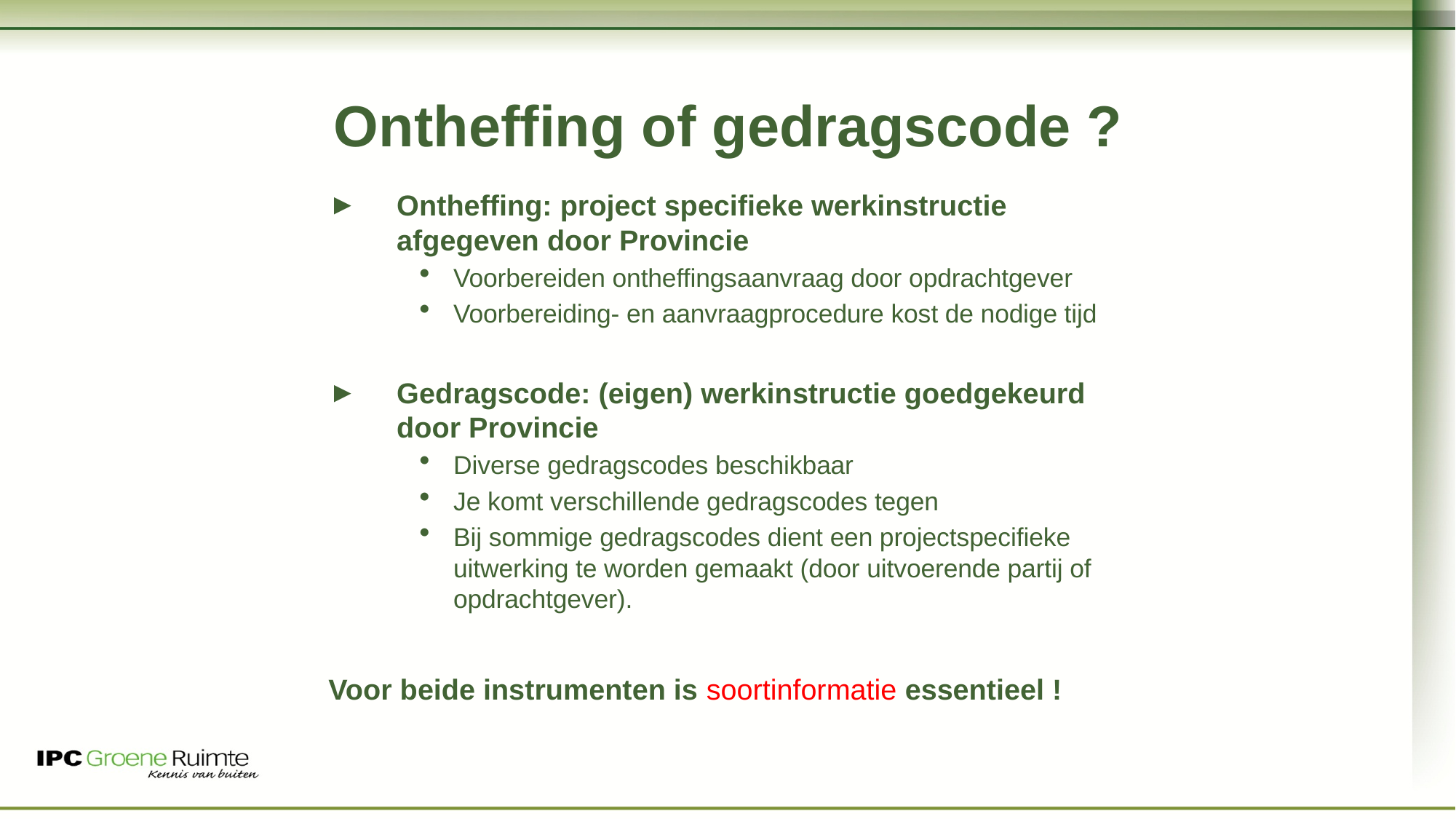

# Ontheffing of gedragscode ?
Ontheffing: project specifieke werkinstructie afgegeven door Provincie
Voorbereiden ontheffingsaanvraag door opdrachtgever
Voorbereiding- en aanvraagprocedure kost de nodige tijd

Gedragscode: (eigen) werkinstructie goedgekeurd door Provincie
Diverse gedragscodes beschikbaar
Je komt verschillende gedragscodes tegen
Bij sommige gedragscodes dient een projectspecifieke uitwerking te worden gemaakt (door uitvoerende partij of opdrachtgever).

Voor beide instrumenten is soortinformatie essentieel !